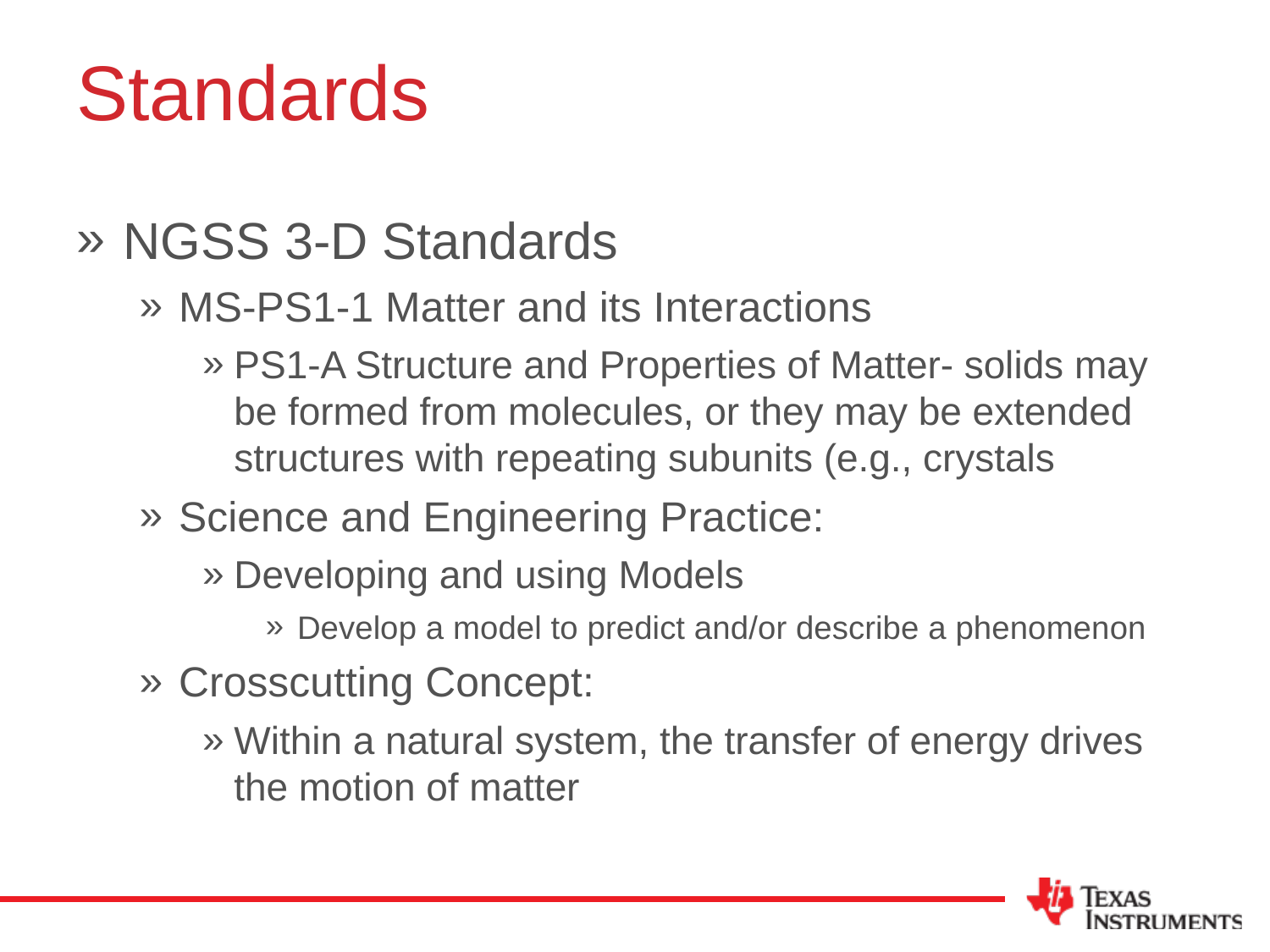

# Standards
NGSS 3-D Standards
MS-PS1-1 Matter and its Interactions
PS1-A Structure and Properties of Matter- solids may be formed from molecules, or they may be extended structures with repeating subunits (e.g., crystals
Science and Engineering Practice:
Developing and using Models
Develop a model to predict and/or describe a phenomenon
Crosscutting Concept:
Within a natural system, the transfer of energy drives the motion of matter